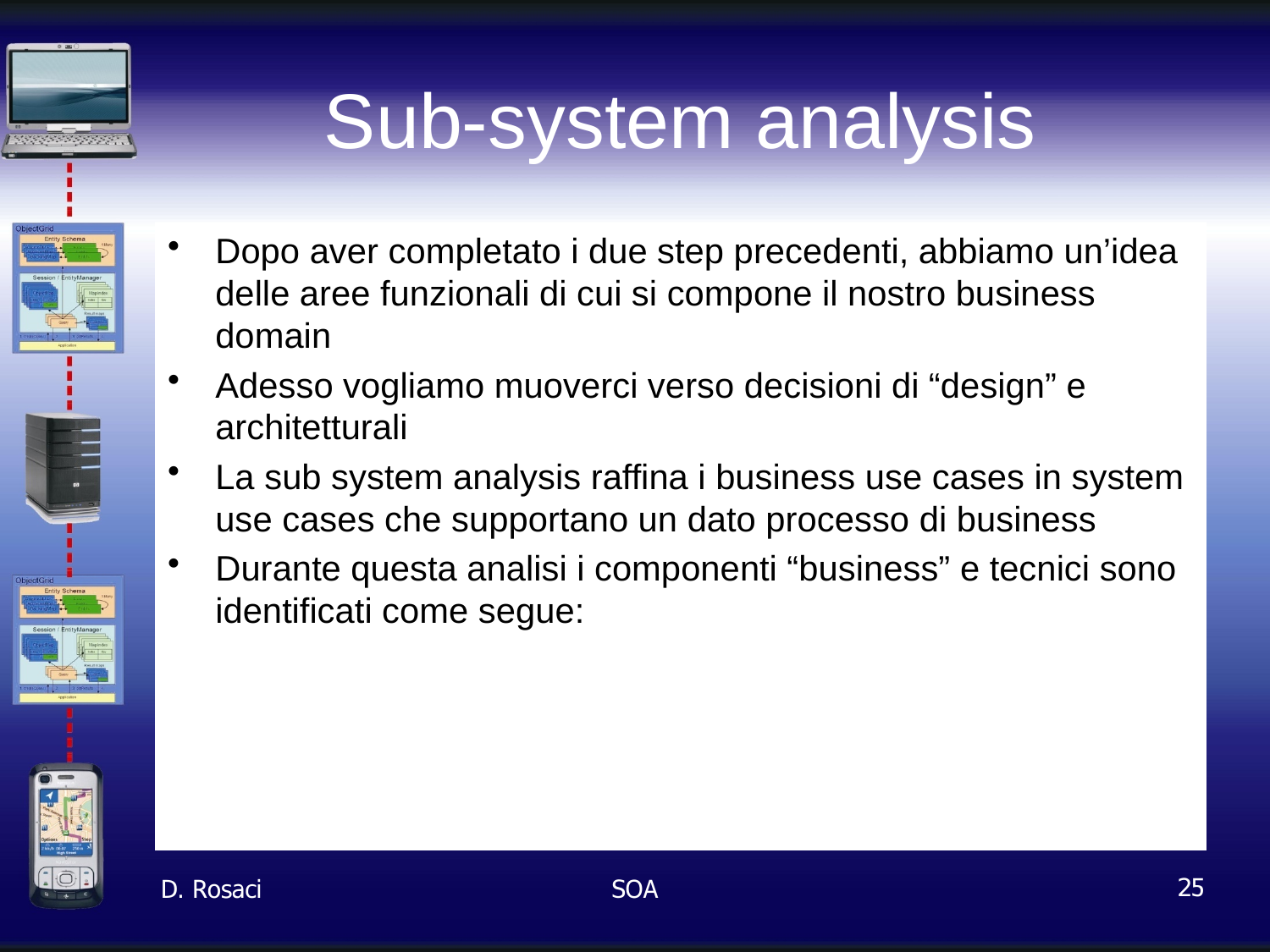

# Sub-system analysis
Dopo aver completato i due step precedenti, abbiamo un’idea delle aree funzionali di cui si compone il nostro business domain
Adesso vogliamo muoverci verso decisioni di “design” e architetturali
La sub system analysis raffina i business use cases in system use cases che supportano un dato processo di business
Durante questa analisi i componenti “business” e tecnici sono identificati come segue:

D. Rosaci
SOA